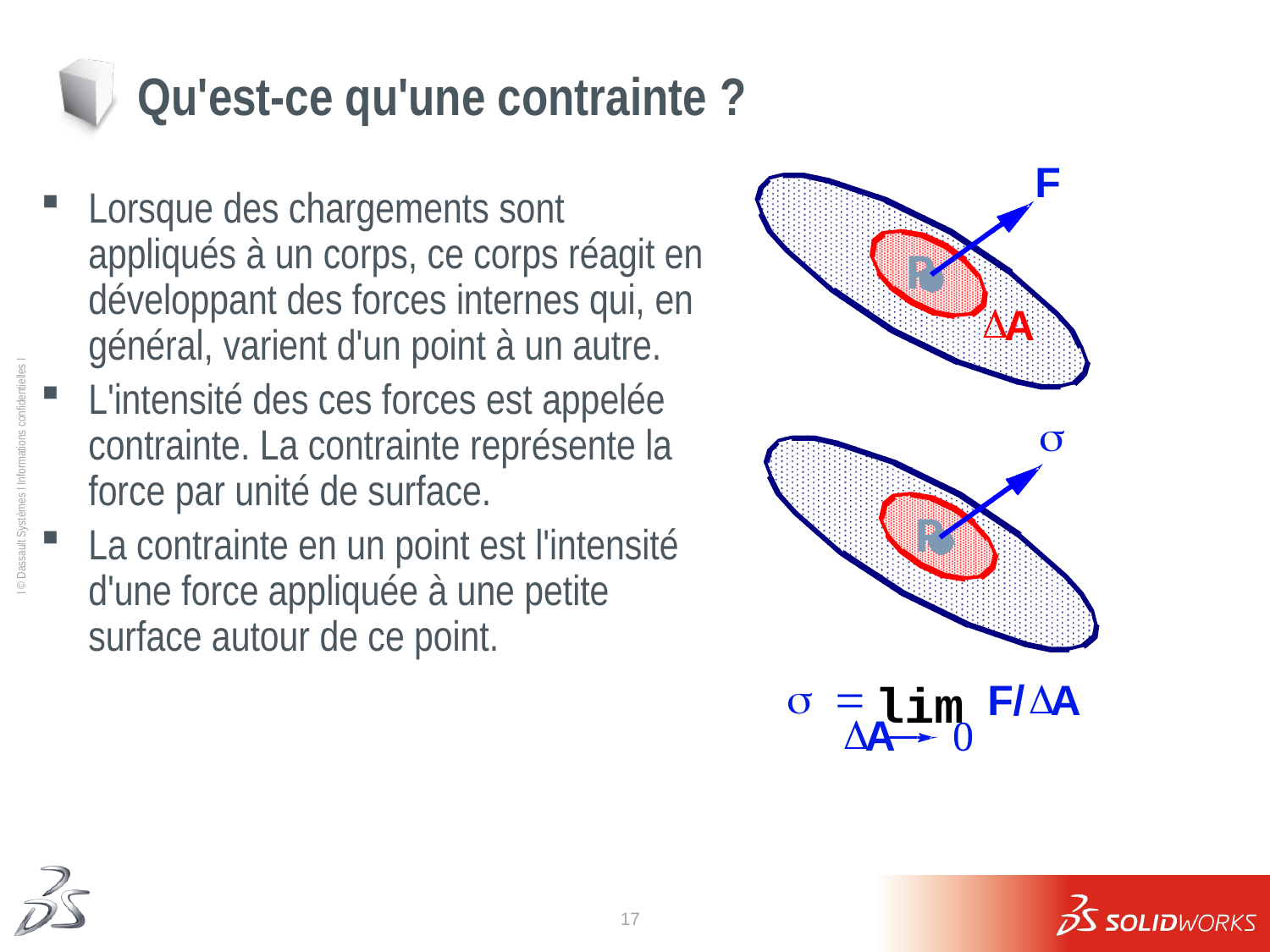

# Qu'est-ce qu'une contrainte ?

F

P

Δ
A

σ

P

σ =
Δ
lim
F/
A
Δ
A
0

Lorsque des chargements sont appliqués à un corps, ce corps réagit en développant des forces internes qui, en général, varient d'un point à un autre.
L'intensité des ces forces est appelée contrainte. La contrainte représente la force par unité de surface.
La contrainte en un point est l'intensité d'une force appliquée à une petite surface autour de ce point.